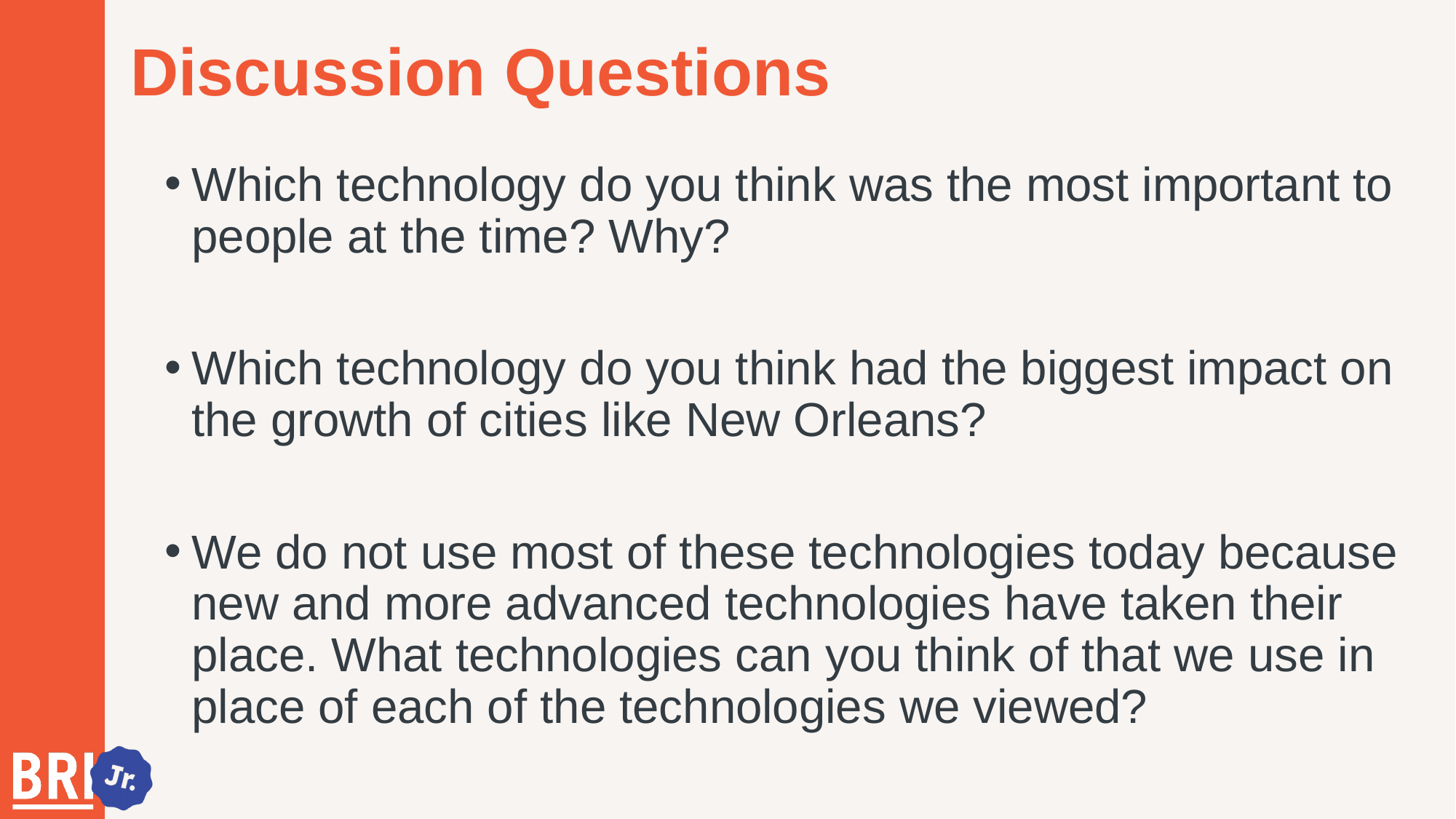

# Discussion Questions
Which technology do you think was the most important to people at the time? Why?

Which technology do you think had the biggest impact on the growth of cities like New Orleans?

We do not use most of these technologies today because new and more advanced technologies have taken their place. What technologies can you think of that we use in place of each of the technologies we viewed?